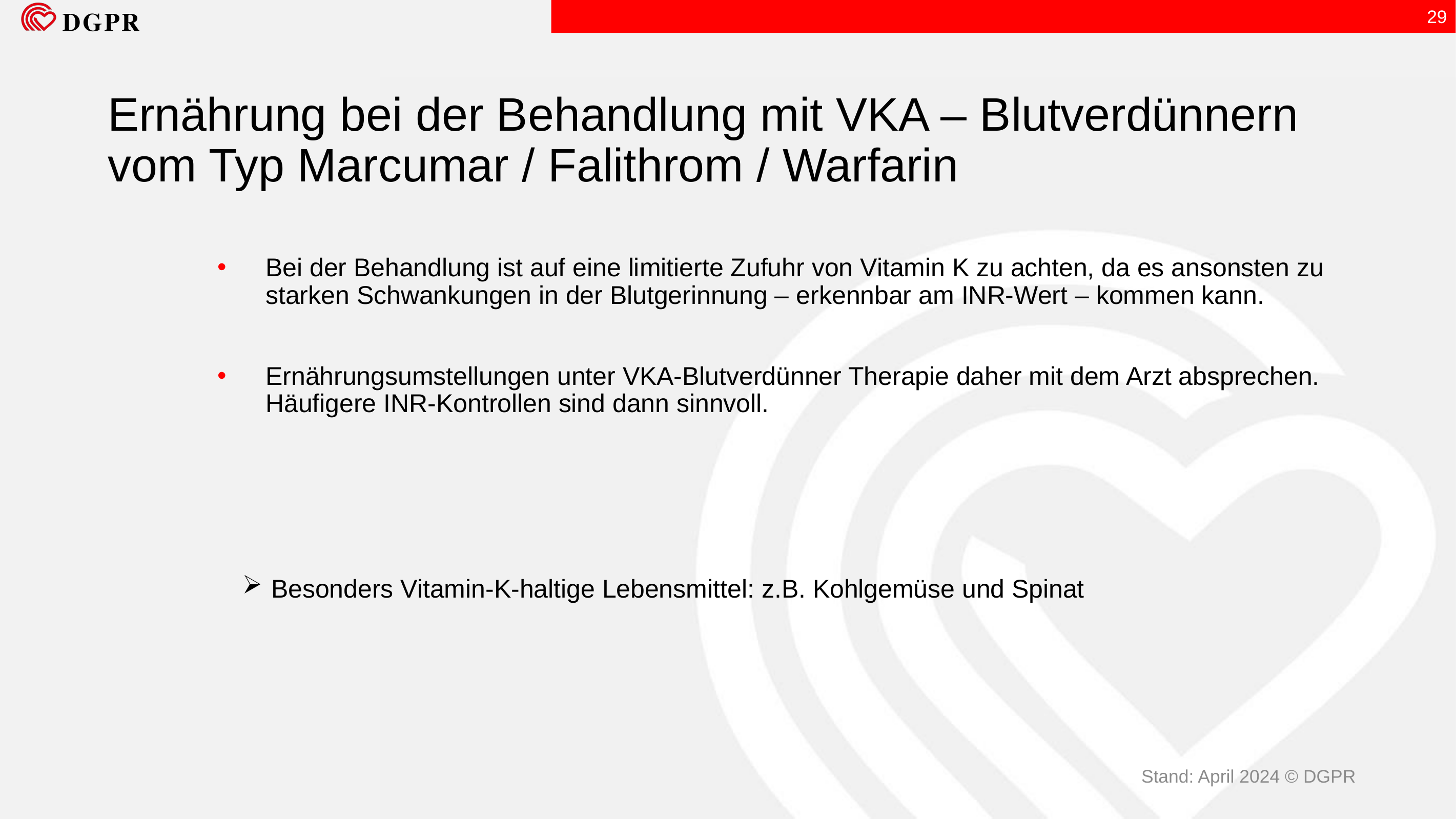

29
# Ernährung bei der Behandlung mit VKA – Blutverdünnern vom Typ Marcumar / Falithrom / Warfarin
Bei der Behandlung ist auf eine limitierte Zufuhr von Vitamin K zu achten, da es ansonsten zu starken Schwankungen in der Blutgerinnung – erkennbar am INR-Wert – kommen kann.

Ernährungsumstellungen unter VKA-Blutverdünner Therapie daher mit dem Arzt absprechen. Häufigere INR-Kontrollen sind dann sinnvoll.
Besonders Vitamin-K-haltige Lebensmittel: z.B. Kohlgemüse und Spinat

Stand: April 2024 © DGPR